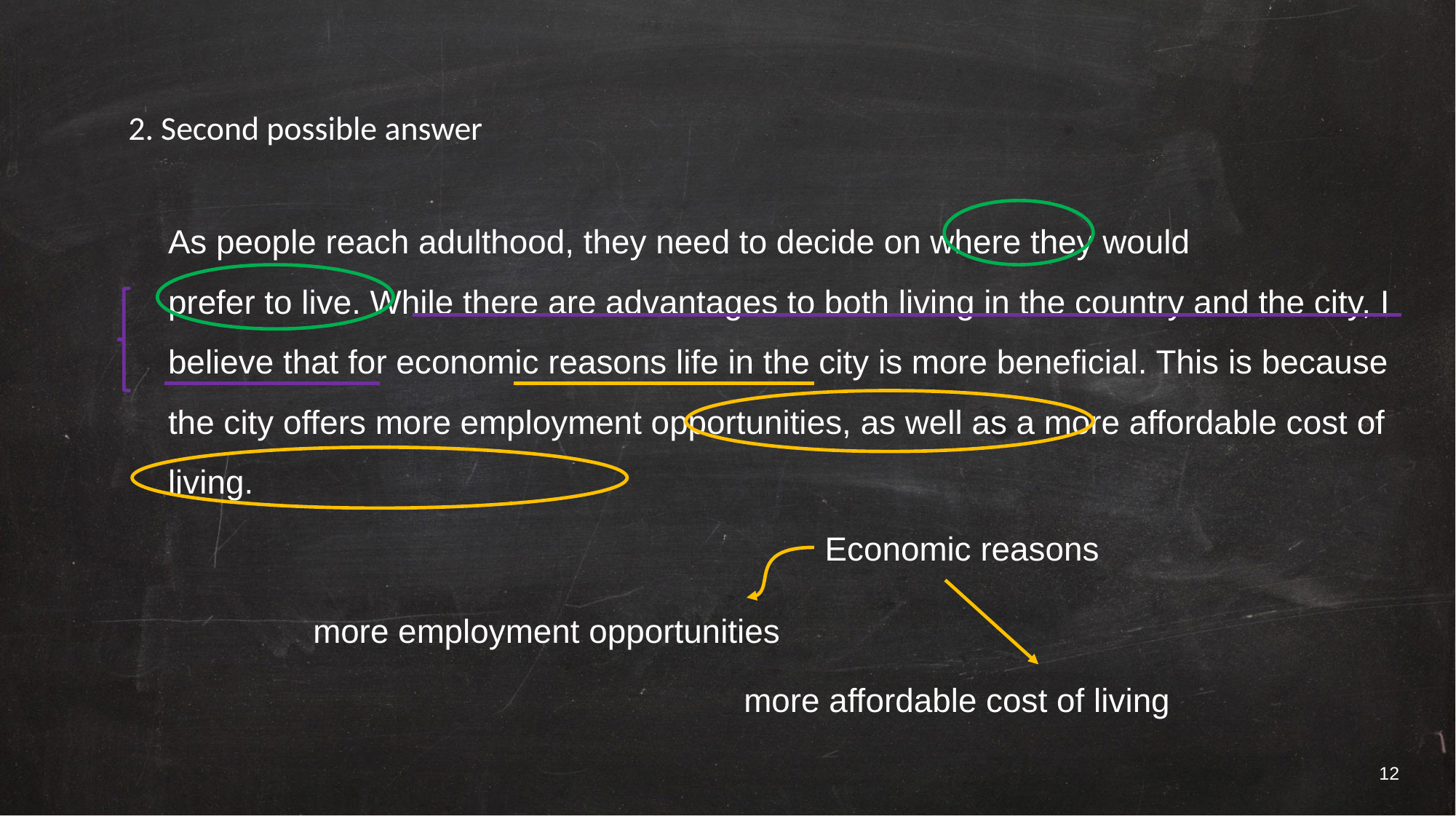

2. Second possible answer
As people reach adulthood, they need to decide on where they would
prefer to live. While there are advantages to both living in the country and the city, I believe that for economic reasons life in the city is more beneficial. This is because the city offers more employment opportunities, as well as a more affordable cost of living.

Economic reasons
more employment opportunities
more affordable cost of living
12